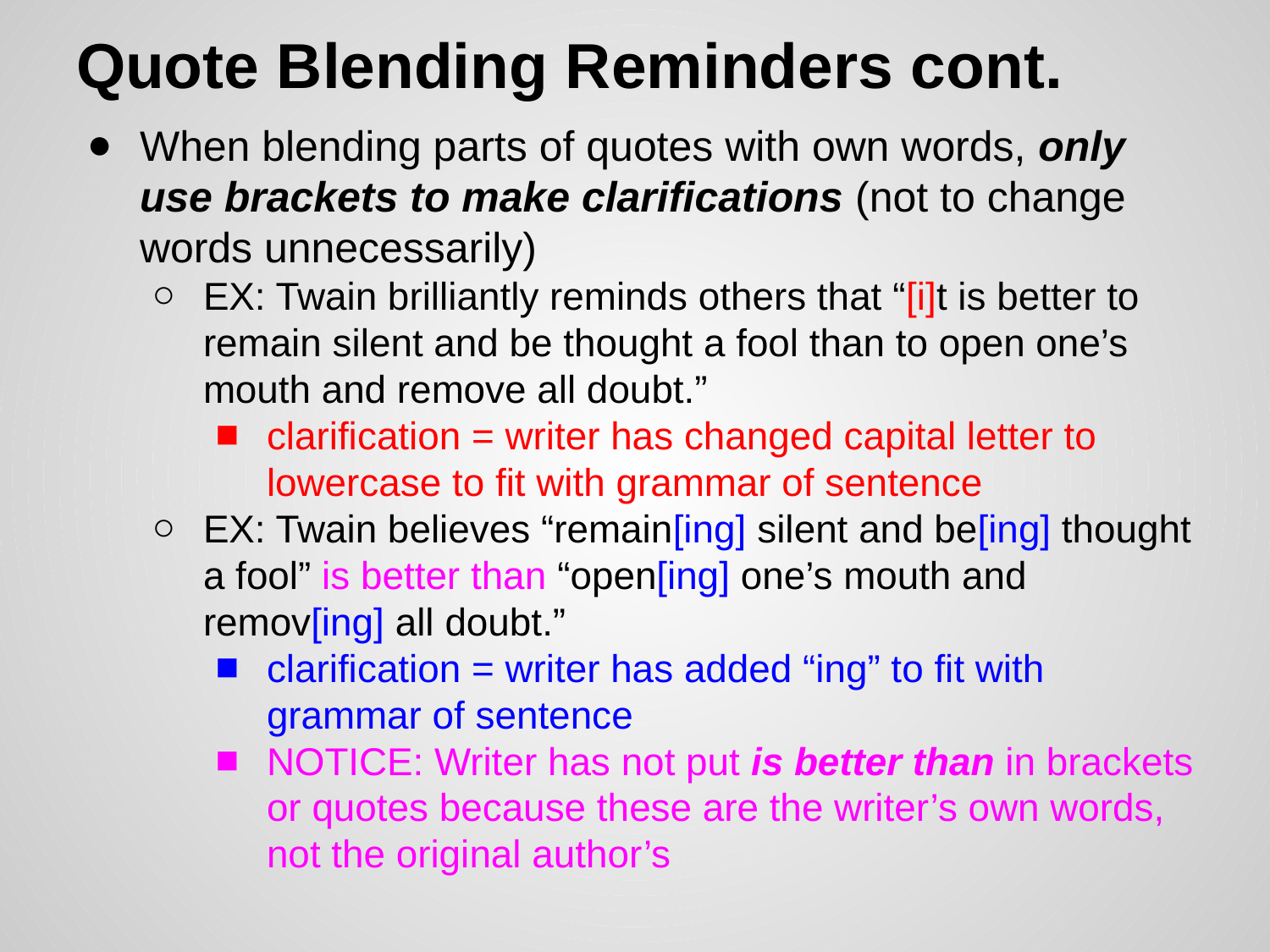

# Quote Blending Reminders cont.
When blending parts of quotes with own words, only use brackets to make clarifications (not to change words unnecessarily)
EX: Twain brilliantly reminds others that “[i]t is better to remain silent and be thought a fool than to open one’s mouth and remove all doubt.”
clarification = writer has changed capital letter to lowercase to fit with grammar of sentence
EX: Twain believes “remain[ing] silent and be[ing] thought a fool” is better than “open[ing] one’s mouth and remov[ing] all doubt.”
clarification = writer has added “ing” to fit with grammar of sentence
NOTICE: Writer has not put is better than in brackets or quotes because these are the writer’s own words, not the original author’s